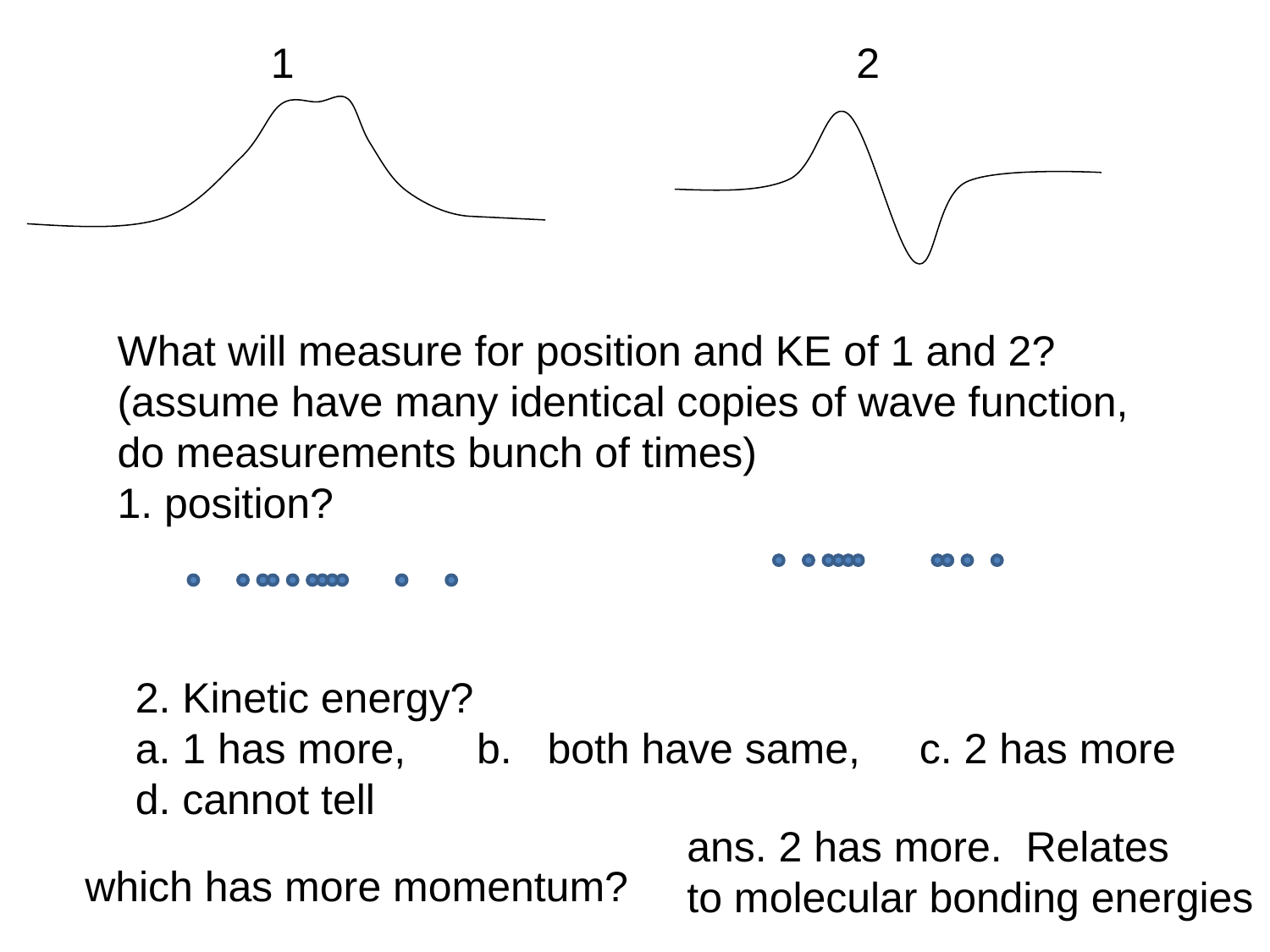

1
2

What will measure for position and KE of 1 and 2?
(assume have many identical copies of wave function,
do measurements bunch of times)
1. position?

2. Kinetic energy?
a. 1 has more,      b.   both have same,     c. 2 has more
d. cannot tell
ans. 2 has more.  Relates
to molecular bonding energies
which has more momentum?